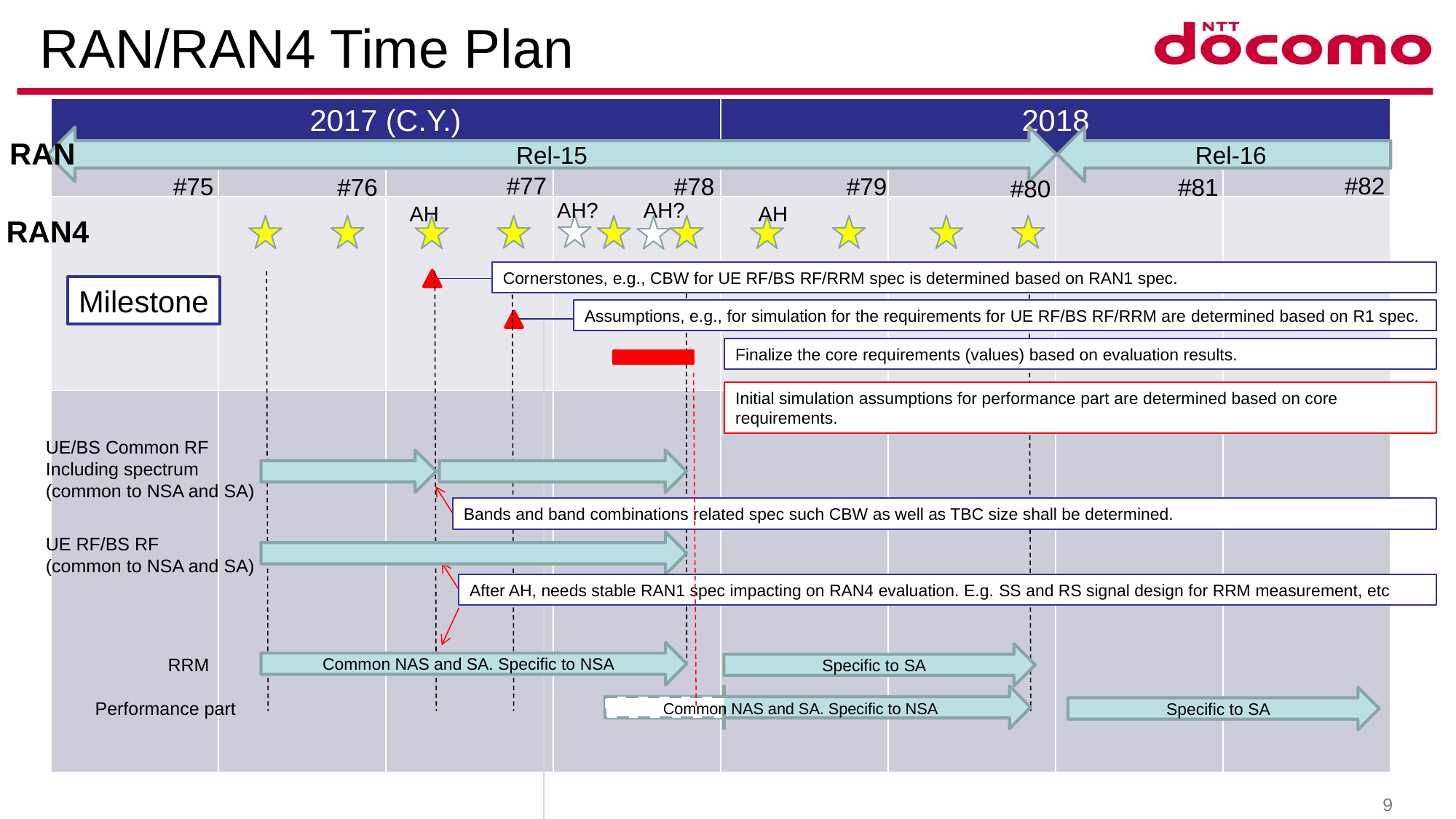

# RAN/RAN4 Time Plan
| 2017 (C.Y.) |  |  |  | 2018 |  |  |  |
| --- | --- | --- | --- | --- | --- | --- | --- |
|  |  |  |  |  |  |  |  |
|  |  |  |  |  |  |  |  |
|  |  |  |  |  |  |  |  |
Rel-15
Rel-16
RAN
#77
#82
#75
#78
#79
#81
#76
#80
AH?
AH?
AH
AH
RAN4

Cornerstones, e.g., CBW for UE RF/BS RF/RRM spec is determined based on RAN1 spec.

Milestone
Assumptions, e.g., for simulation for the requirements for UE RF/BS RF/RRM are determined based on R1 spec.

Finalize the core requirements (values) based on evaluation results.

Initial simulation assumptions for performance part are determined based on core requirements.
UE/BS Common RF
Including spectrum
(common to NSA and SA)

Bands and band combinations related spec such CBW as well as TBC size shall be determined.
UE RF/BS RF
(common to NSA and SA)

After AH, needs stable RAN1 spec impacting on RAN4 evaluation. E.g. SS and RS signal design for RRM measurement, etc
Common NAS and SA. Specific to NSA
Specific to SA
RRM

Specific to SA
Performance part
Common NAS and SA. Specific to NSA